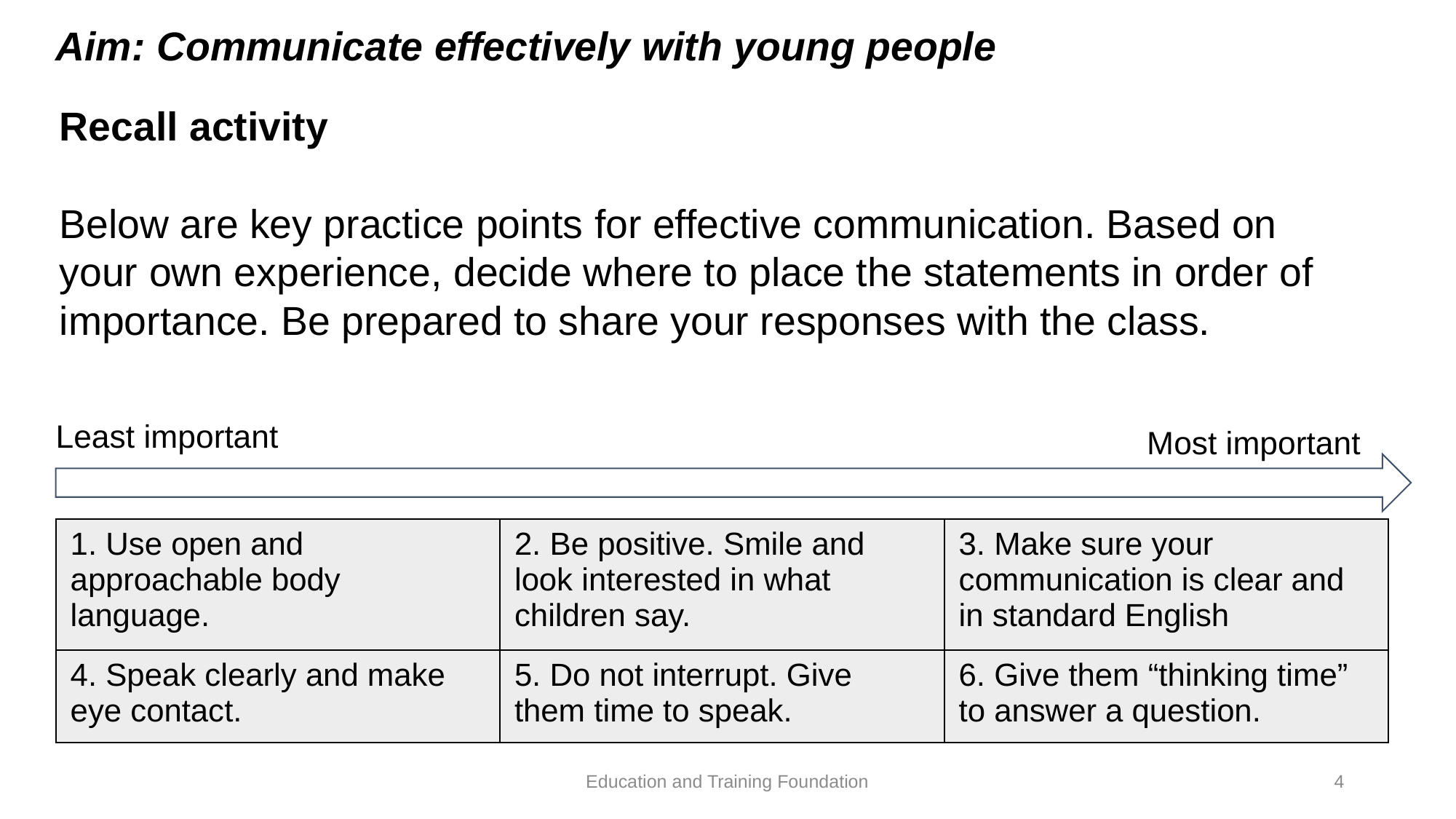

#
Aim: Communicate effectively with young people
Recall activity

Below are key practice points for effective communication. Based on your own experience, decide where to place the statements in order of importance. Be prepared to share your responses with the class.
Least important
Most important

| 1. Use open and approachable body language. | 2. Be positive. Smile and look interested in what children say. | 3. Make sure your communication is clear and in standard English |
| --- | --- | --- |
| 4. Speak clearly and make eye contact. | 5. Do not interrupt. Give them time to speak. | 6. Give them “thinking time” to answer a question. |
Education and Training Foundation
4